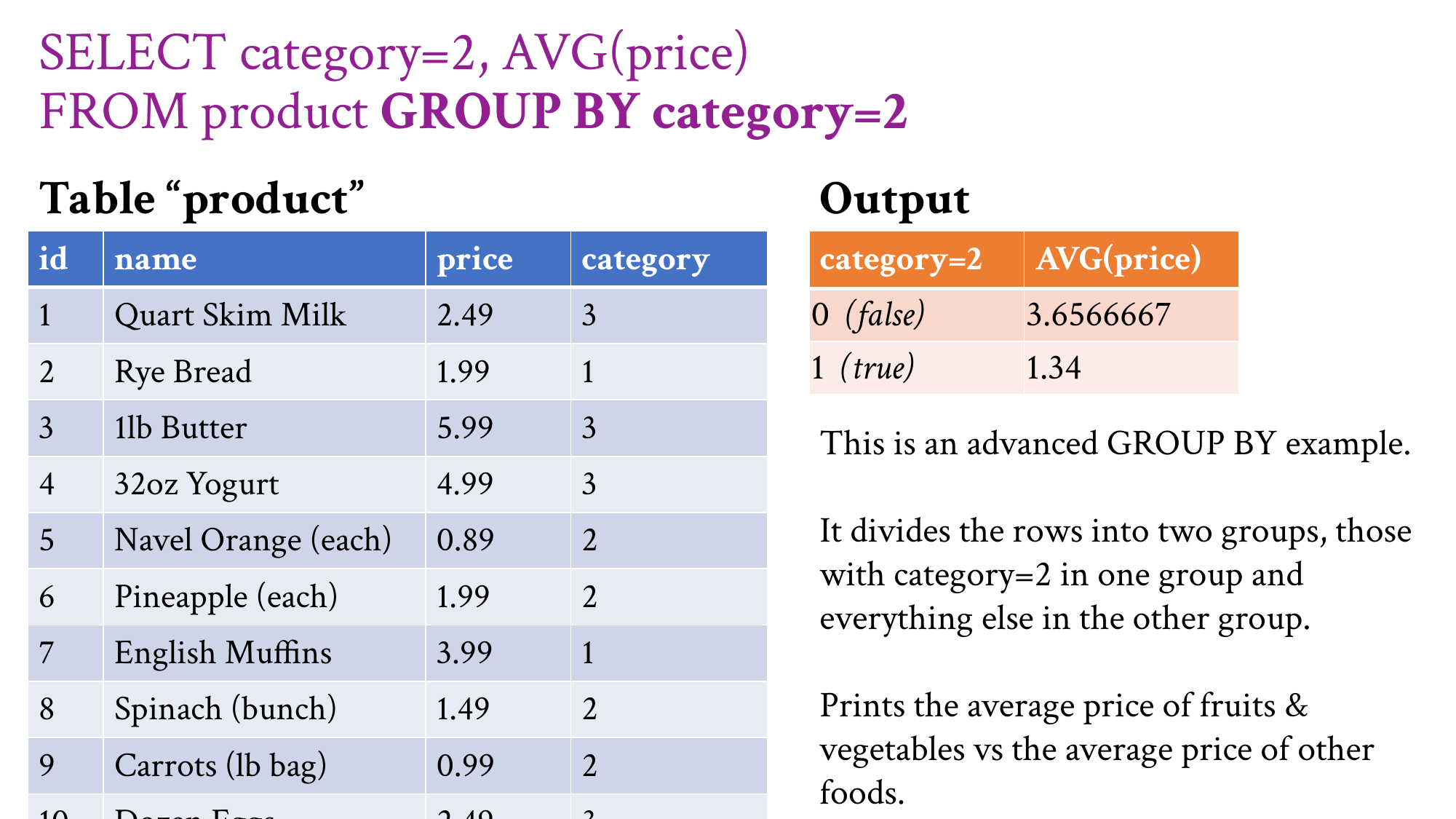

# SELECT category=2, AVG(price) FROM product GROUP BY category=2
Table “product”
Output
| id | name | price | category |
| --- | --- | --- | --- |
| 1 | Quart Skim Milk | 2.49 | 3 |
| 2 | Rye Bread | 1.99 | 1 |
| 3 | 1lb Butter | 5.99 | 3 |
| 4 | 32oz Yogurt | 4.99 | 3 |
| 5 | Navel Orange (each) | 0.89 | 2 |
| 6 | Pineapple (each) | 1.99 | 2 |
| 7 | English Muffins | 3.99 | 1 |
| 8 | Spinach (bunch) | 1.49 | 2 |
| 9 | Carrots (lb bag) | 0.99 | 2 |
| 10 | Dozen Eggs | 2.49 | 3 |
| category=2 | AVG(price) |
| --- | --- |
| 0 (false) | 3.6566667 |
| 1 (true) | 1.34 |
This is an advanced GROUP BY example.

It divides the rows into two groups, those with category=2 in one group and everything else in the other group.

Prints the average price of fruits & vegetables vs the average price of other foods.